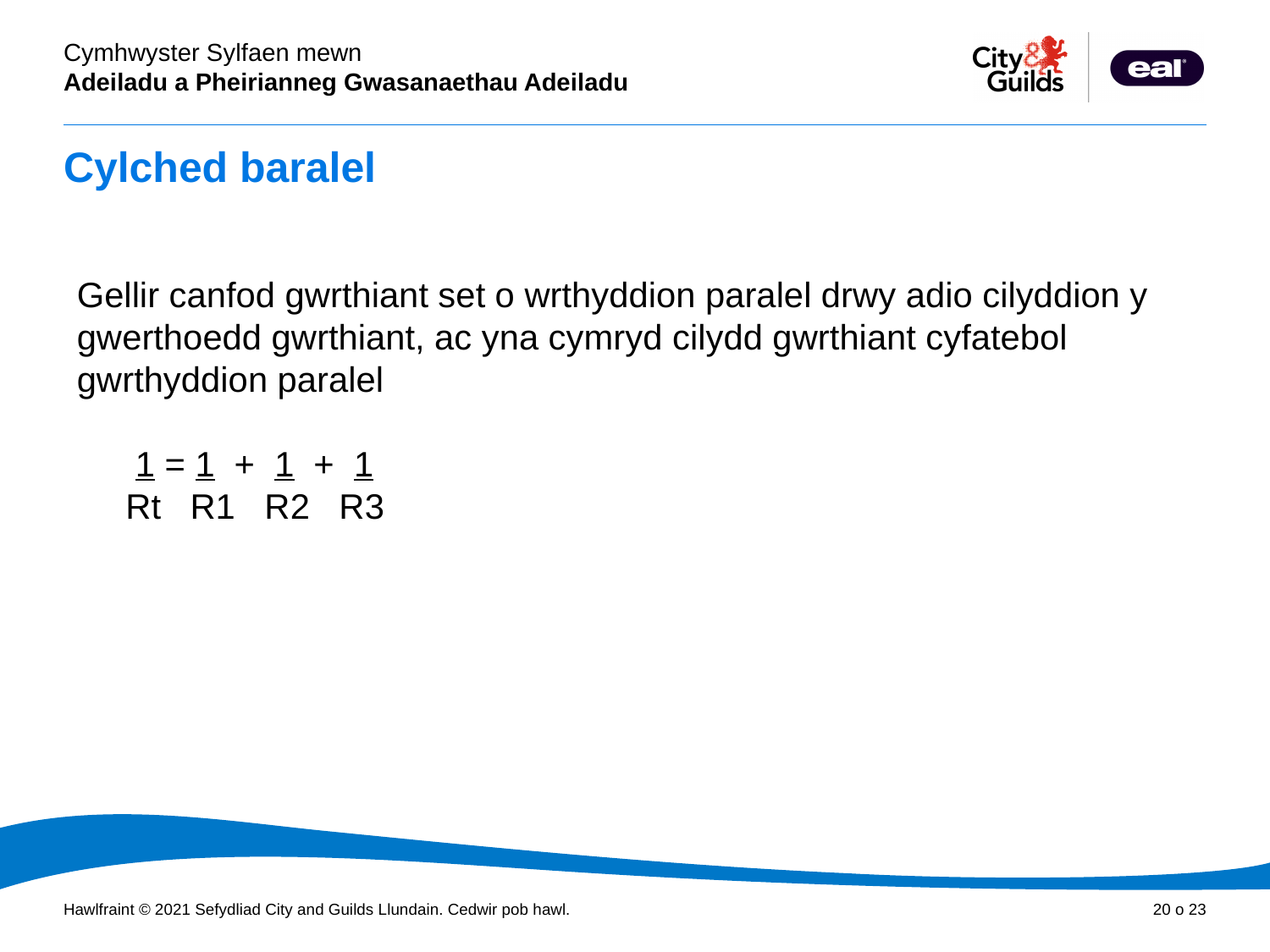

# Cylched baralel
Gellir canfod gwrthiant set o wrthyddion paralel drwy adio cilyddion y gwerthoedd gwrthiant, ac yna cymryd cilydd gwrthiant cyfatebol gwrthyddion paralel

      1 = 1  +  1  +  1
     Rt   R1   R2   R3